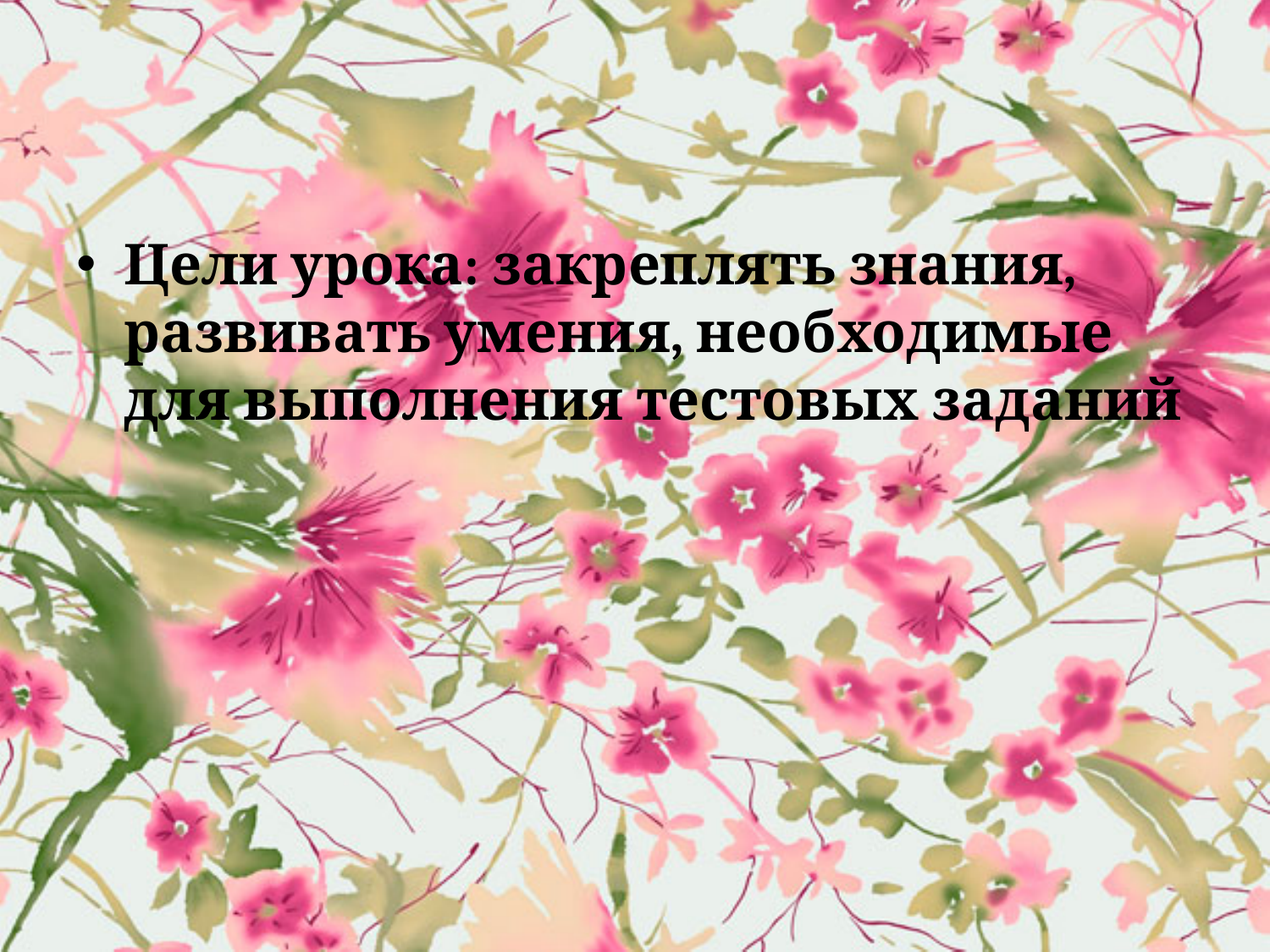

Цели урока: закреплять знания,  развивать умения, необходимые для выполнения тестовых заданий